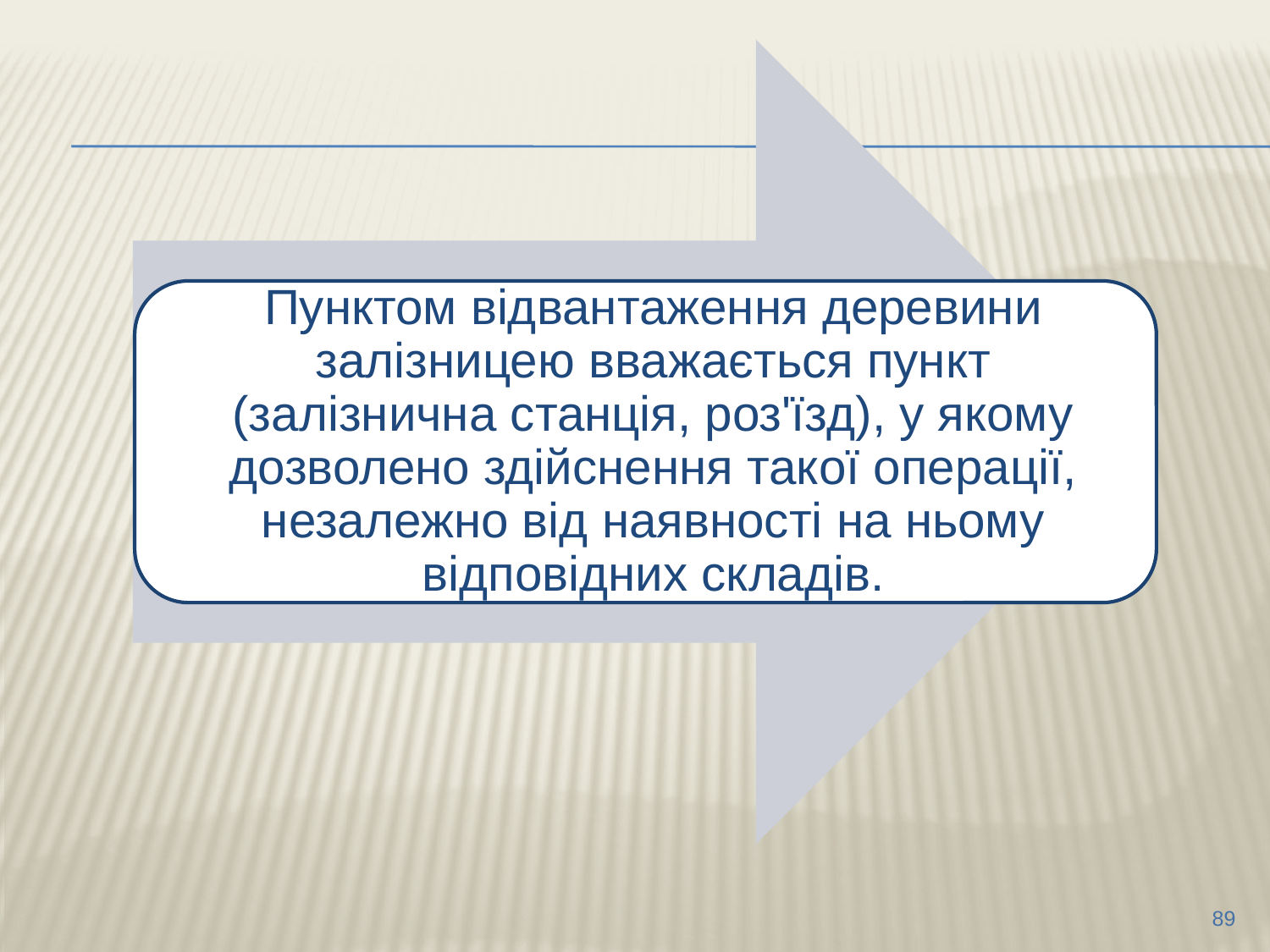

Пунктом відвантаження деревини залізницею вважається пункт (залізнична станція, роз'їзд), у якому дозволено здійснення такої операції, незалежно від наявності на ньому відповідних складів.
89